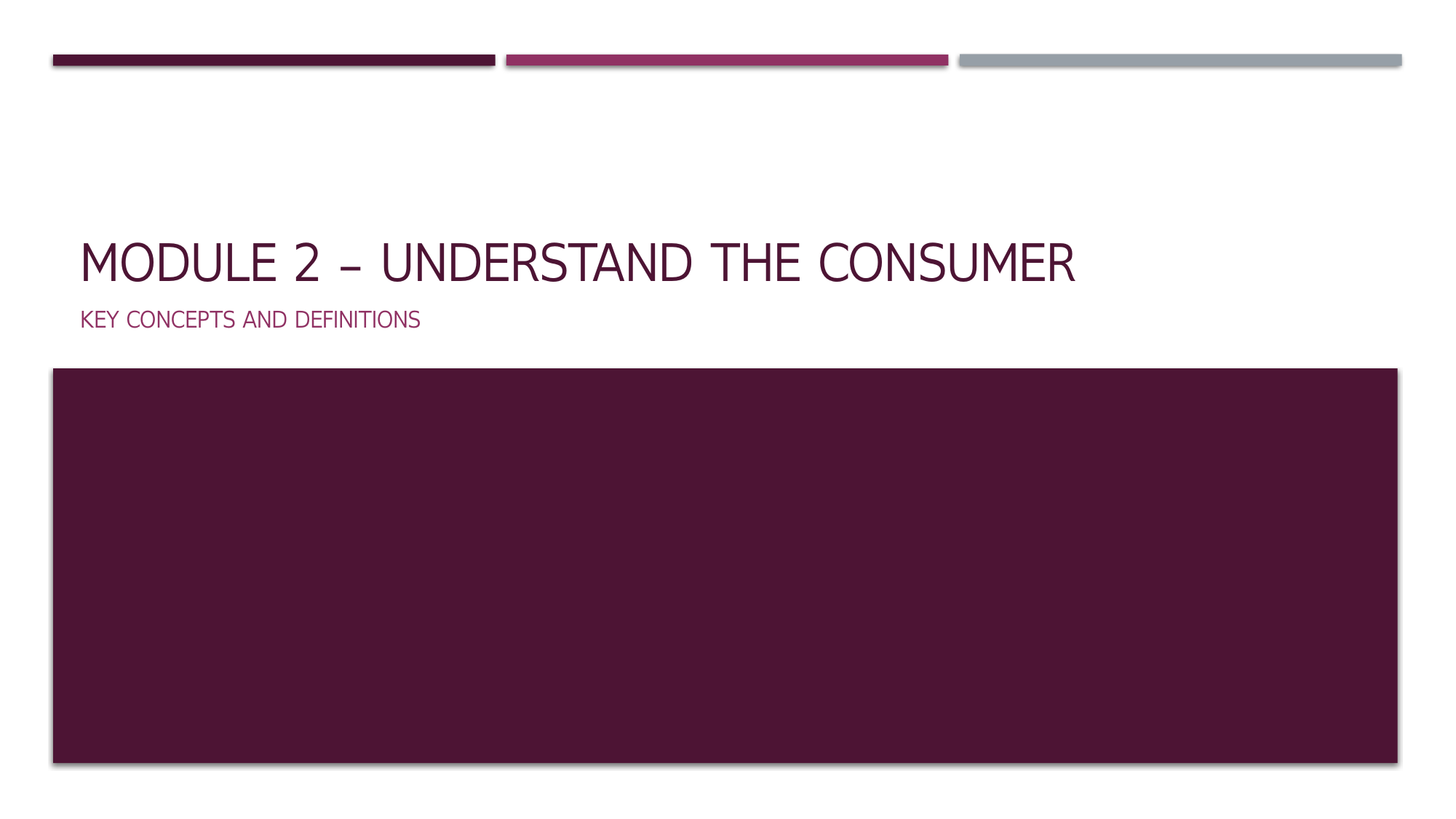

# Module 2 – understand the consumer
Key concepts and Definitions